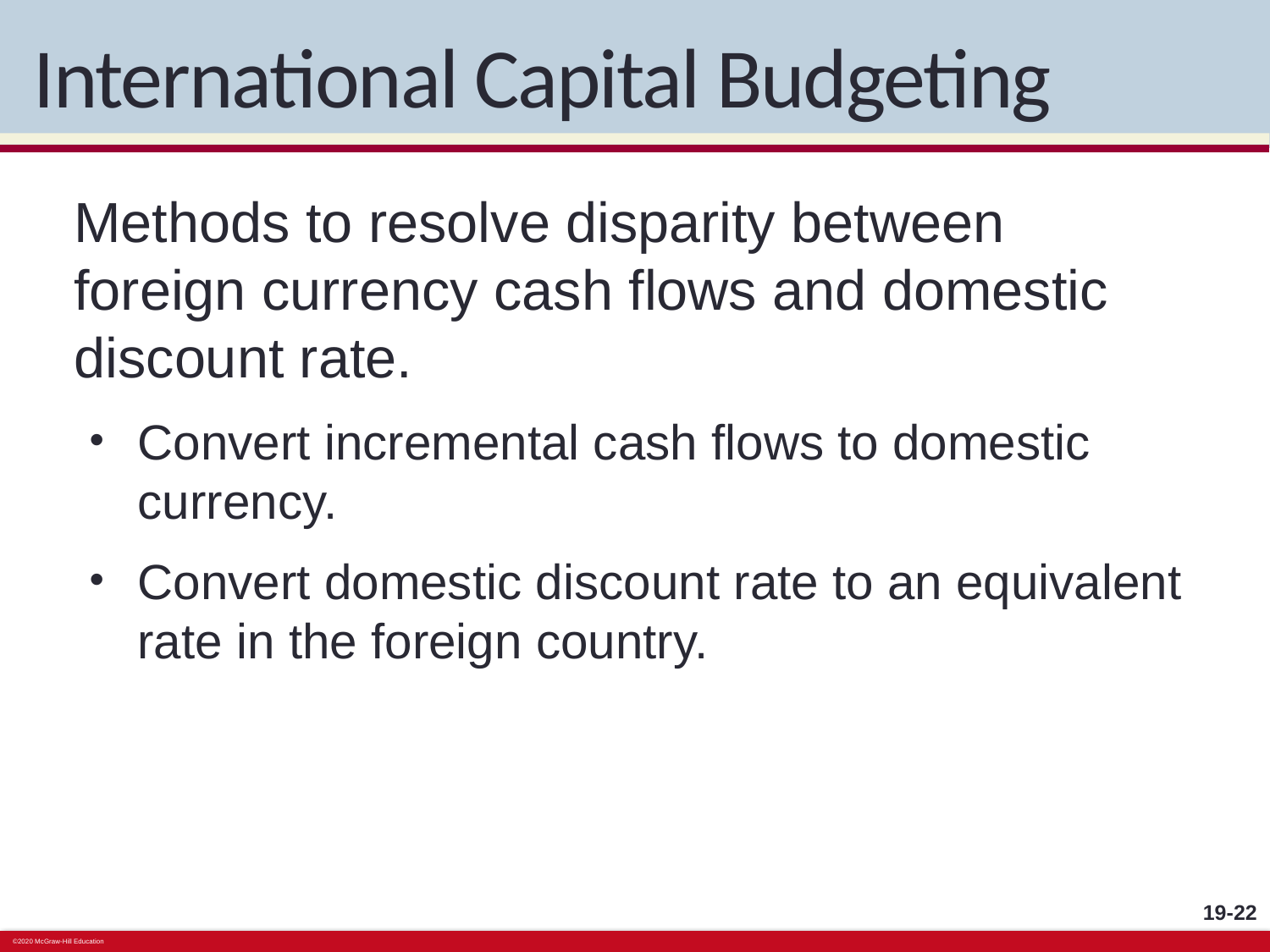

# International Capital Budgeting
Methods to resolve disparity between foreign currency cash flows and domestic discount rate.
Convert incremental cash flows to domestic currency.
Convert domestic discount rate to an equivalent rate in the foreign country.